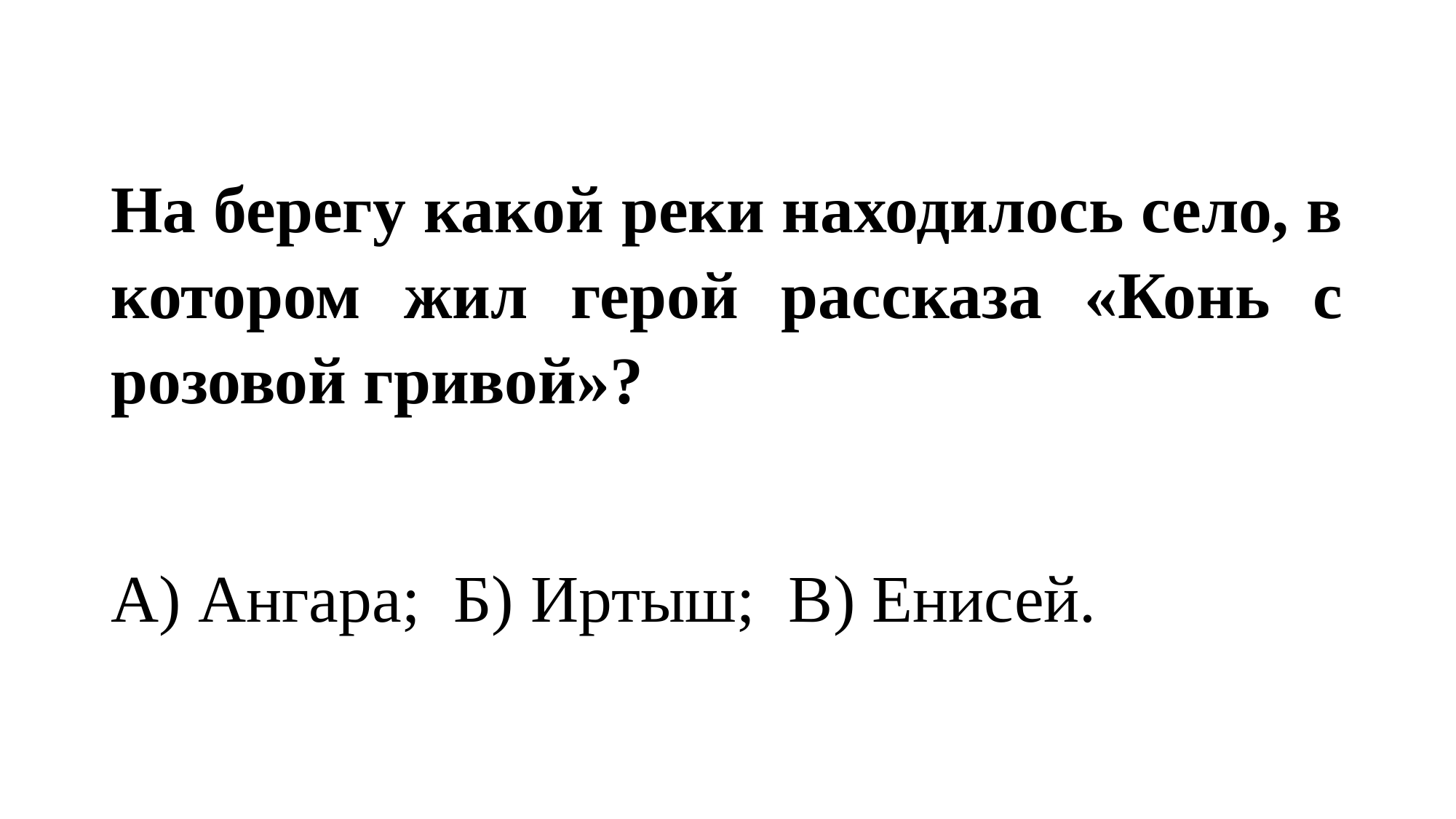

#
На берегу какой реки находилось село, в котором жил герой рассказа «Конь с розовой гривой»?

А) Ангара;  Б) Иртыш;  В) Енисей.